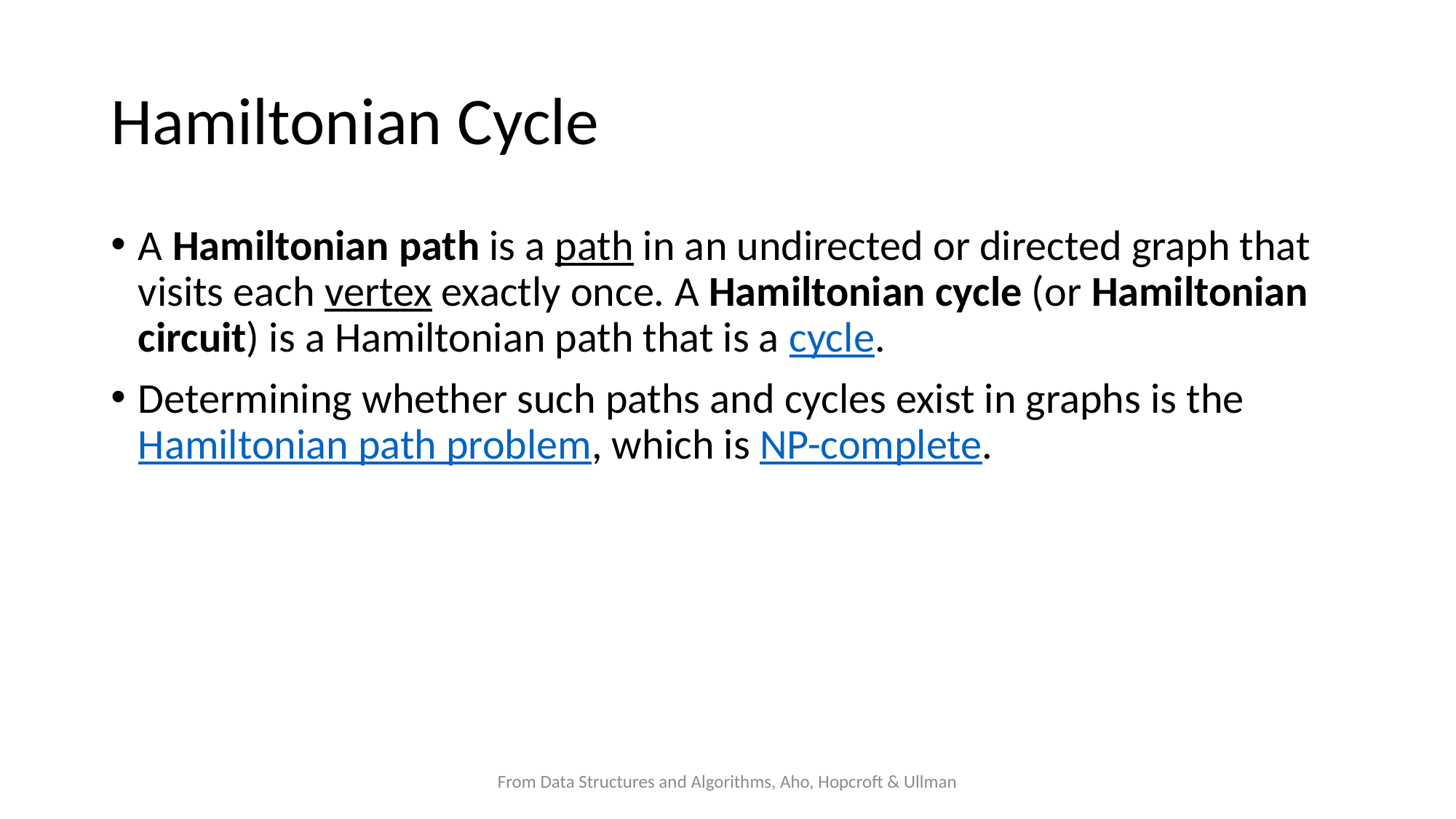

# Hamiltonian Cycle
A Hamiltonian path is a path in an undirected or directed graph that visits each vertex exactly once. A Hamiltonian cycle (or Hamiltonian circuit) is a Hamiltonian path that is a cycle.
Determining whether such paths and cycles exist in graphs is the Hamiltonian path problem, which is NP-complete.
From Data Structures and Algorithms, Aho, Hopcroft & Ullman